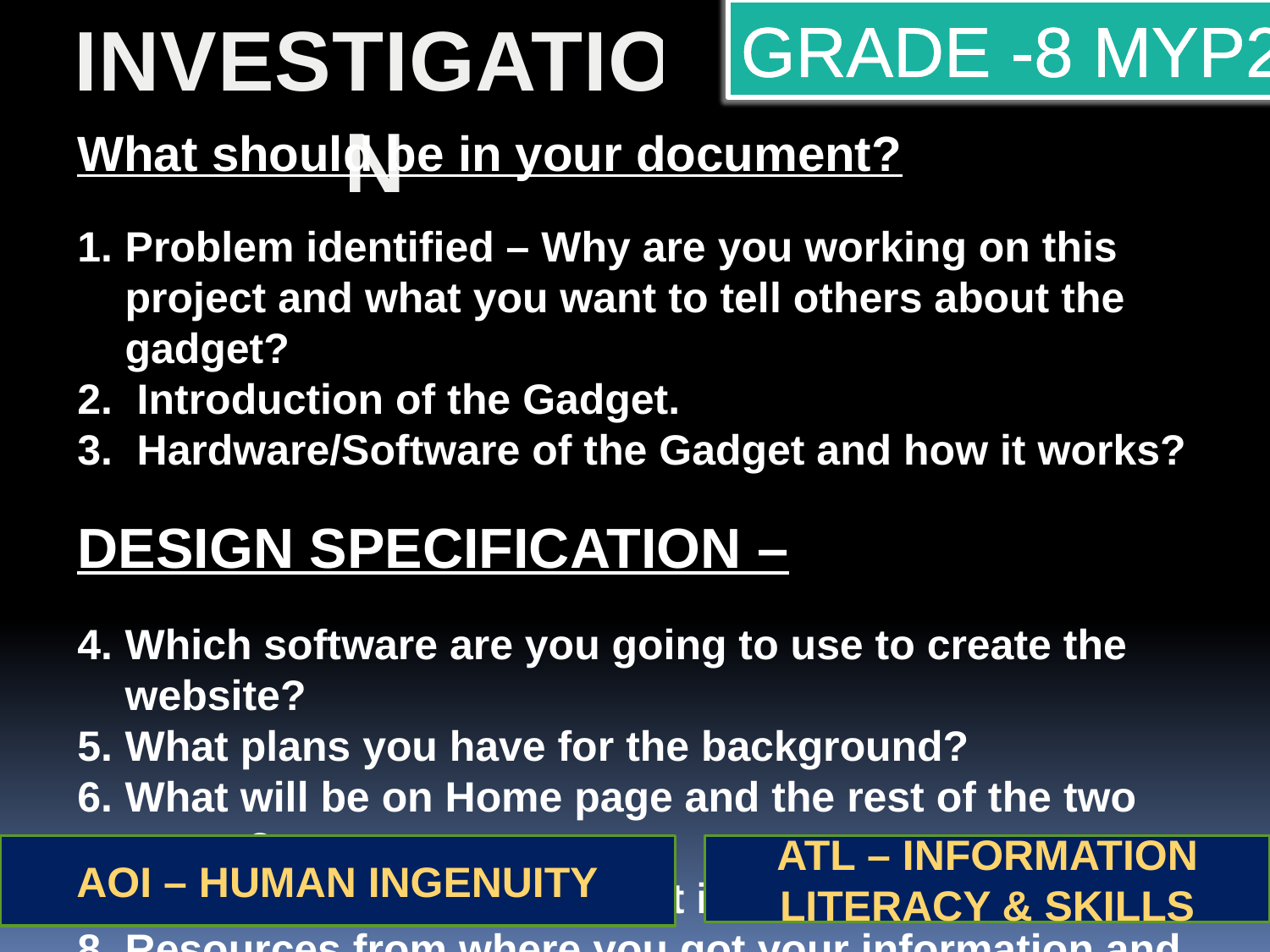

INVESTIGATION
GRADE -8 MYP2
What should be in your document?

Problem identified – Why are you working on this project and what you want to tell others about the gadget?
 Introduction of the Gadget.
 Hardware/Software of the Gadget and how it works?

DESIGN SPECIFICATION –

Which software are you going to use to create the website?
What plans you have for the background?
What will be on Home page and the rest of the two pages?
Are you thinking of relevant images for the page?
Resources from where you got your information and images.
AOI – HUMAN INGENUITY
ATL – INFORMATION LITERACY & SKILLS